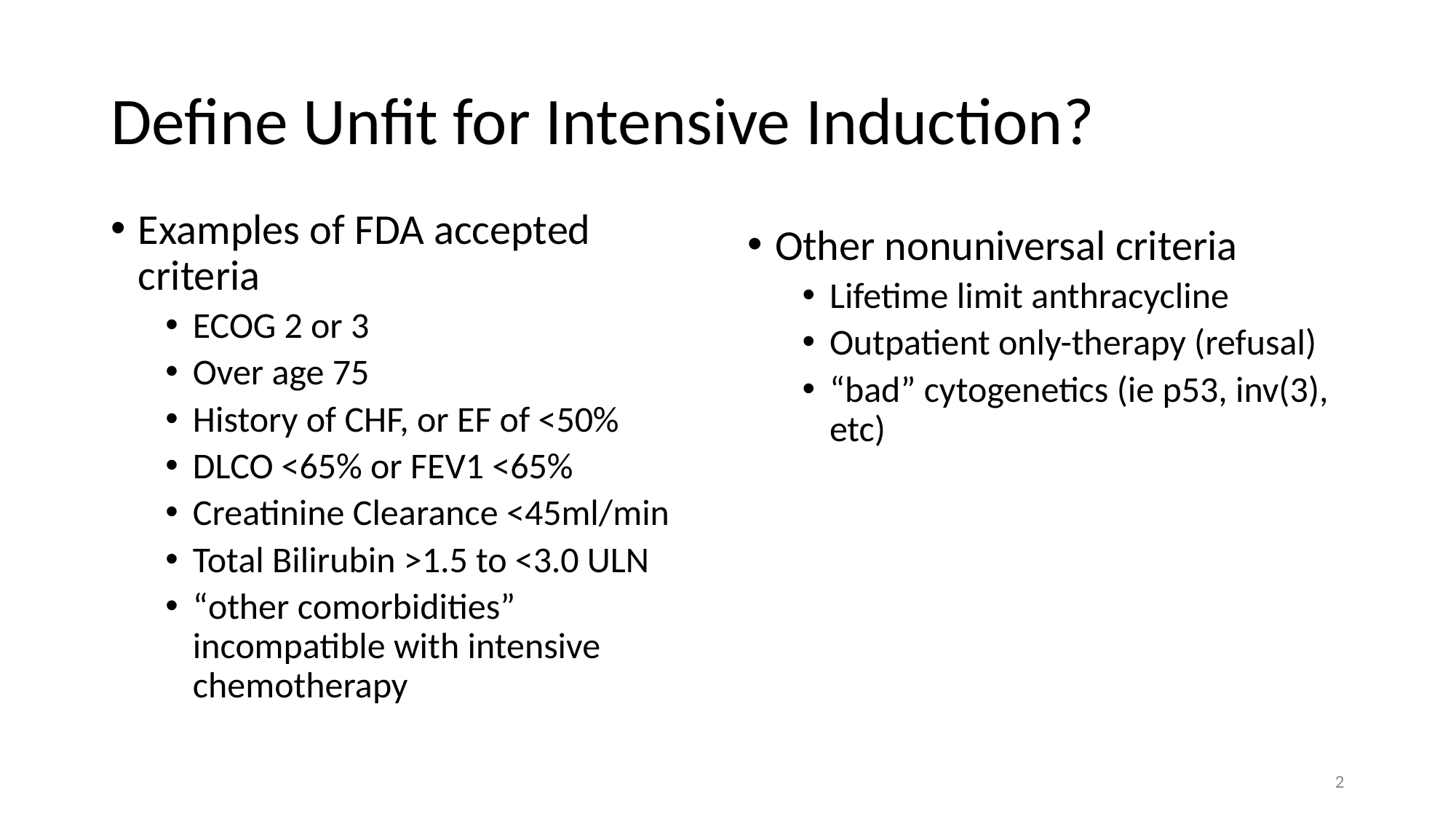

# Define Unfit for Intensive Induction?
Examples of FDA accepted criteria
ECOG 2 or 3
Over age 75
History of CHF, or EF of <50%
DLCO <65% or FEV1 <65%
Creatinine Clearance <45ml/min
Total Bilirubin >1.5 to <3.0 ULN
“other comorbidities” incompatible with intensive chemotherapy

Other nonuniversal criteria
Lifetime limit anthracycline
Outpatient only-therapy (refusal)
“bad” cytogenetics (ie p53, inv(3), etc)

2